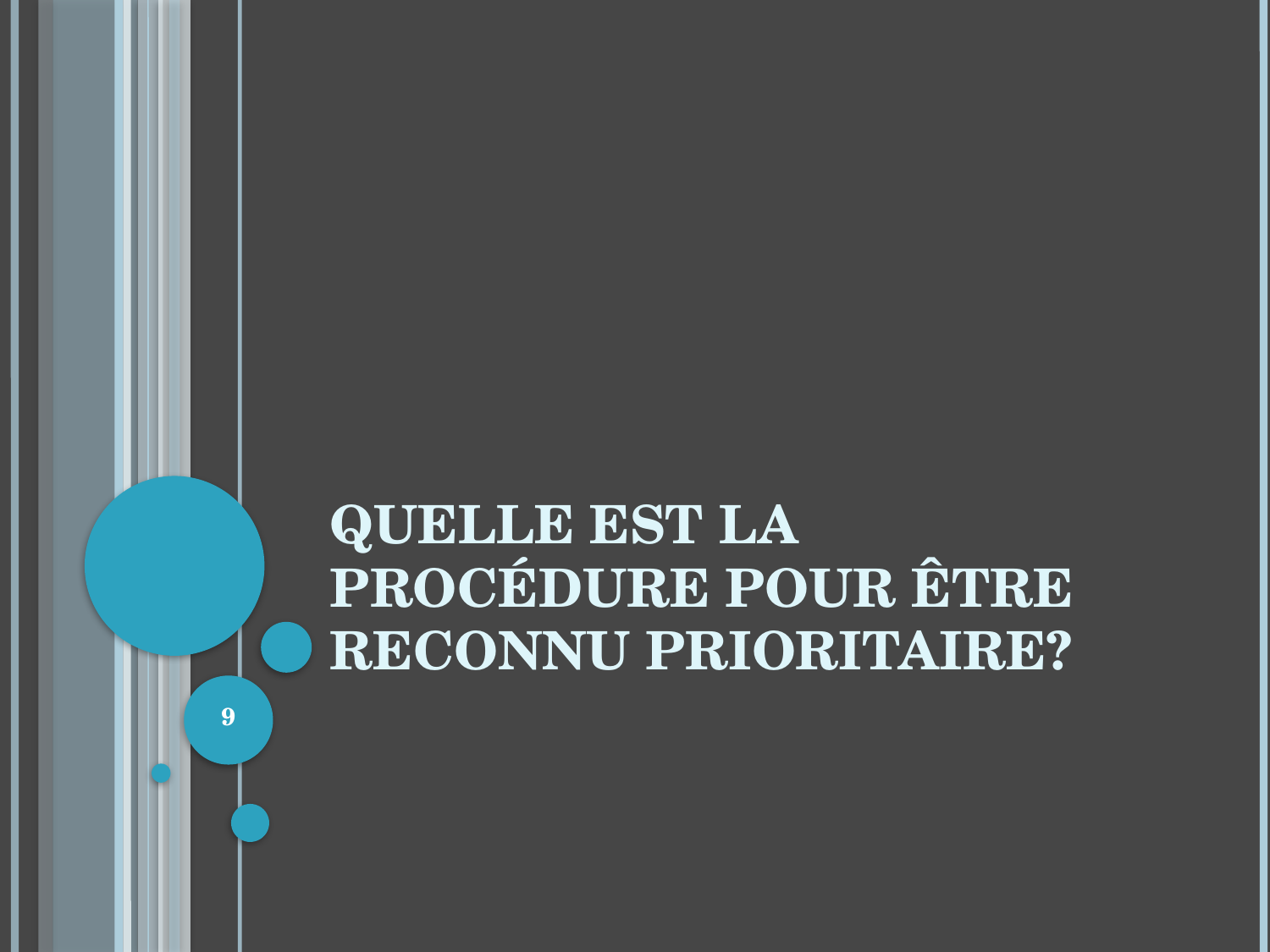

# Quelle est la procédure pour être reconnu prioritaire?
9